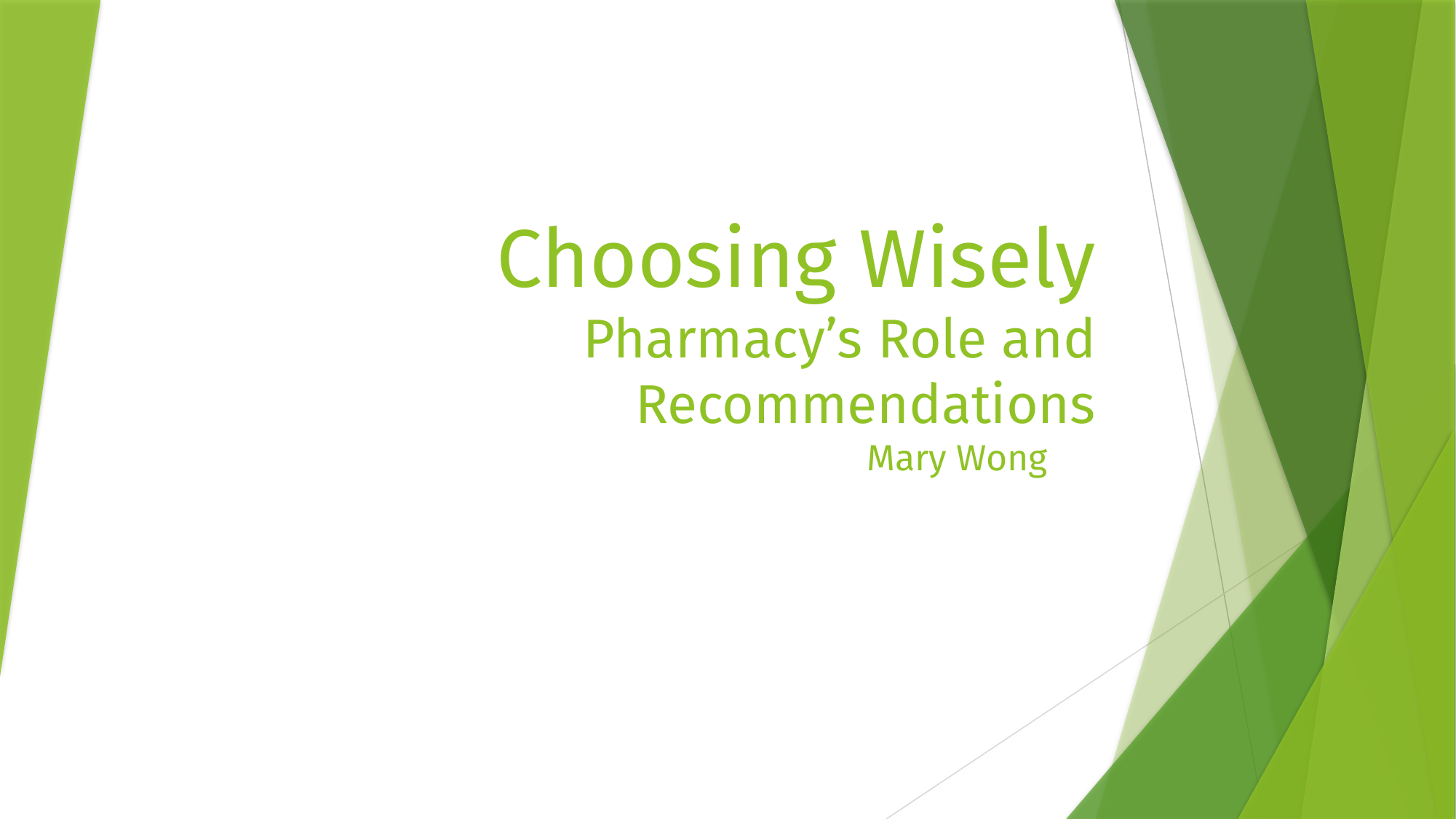

# Choosing Wisely Pharmacy’s Role and Recommendations Mary Wong